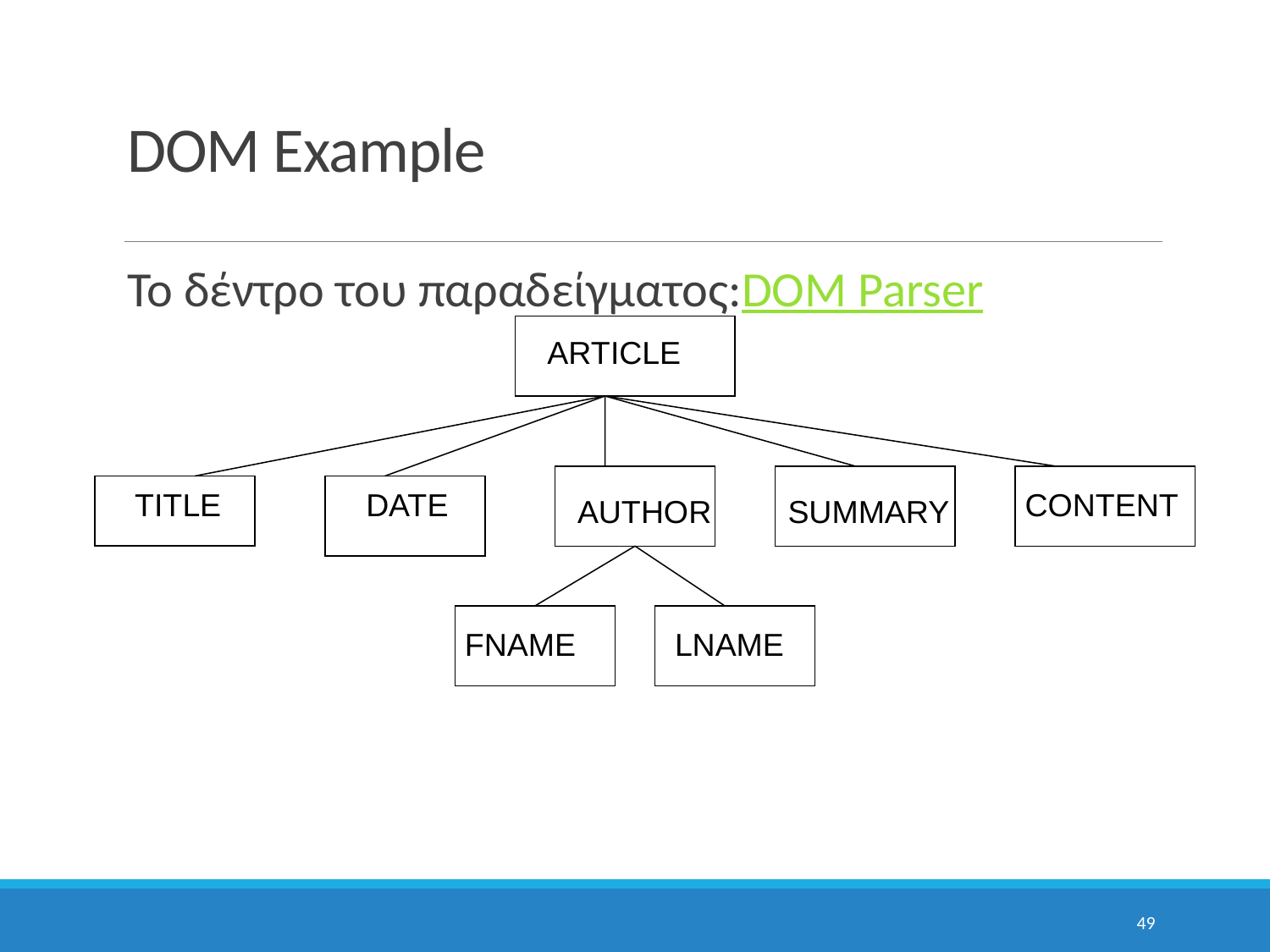

# DOM Example
Το δέντρο του παραδείγματος:DOM Parser

ARTICLE

TITLE
DATE
CONTENT

AUTHOR
SUMMARY

FNAME
LNAME
49